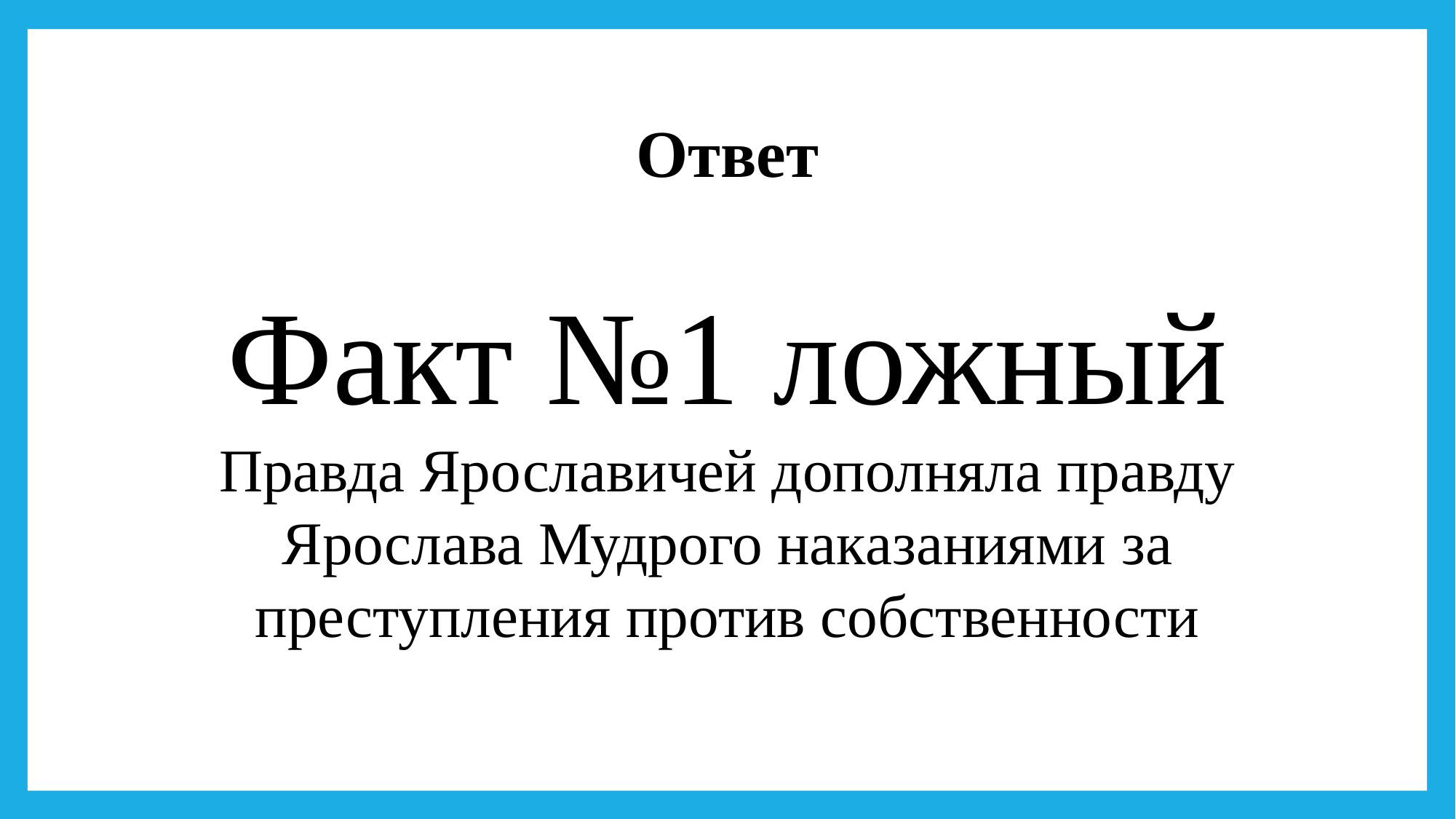

Ответ

Факт №1 ложный
Правда Ярославичей дополняла правду Ярослава Мудрого наказаниями за преступления против собственности